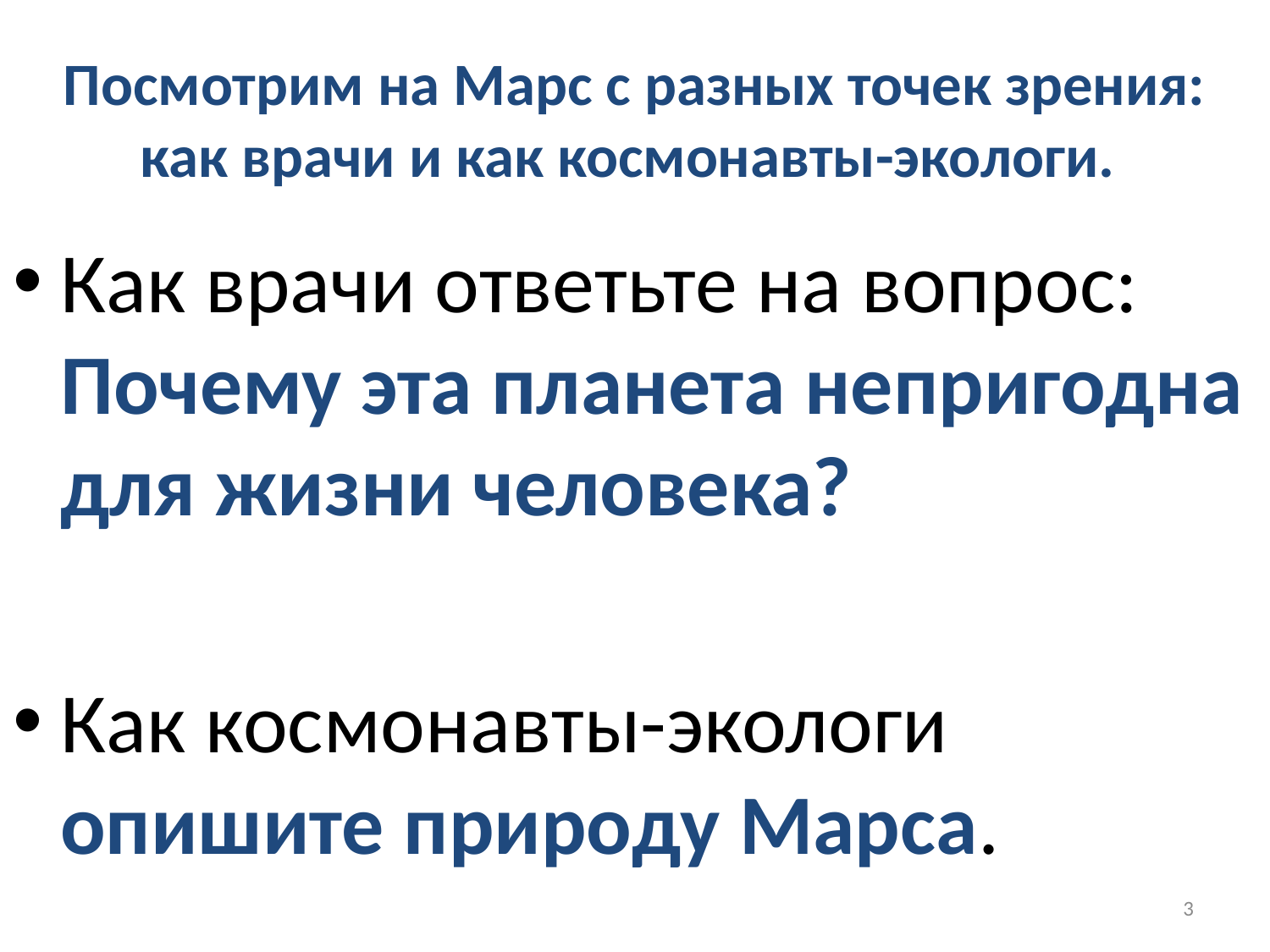

# Посмотрим на Марс с разных точек зрения: как врачи и как космонавты-экологи.
Как врачи ответьте на вопрос: Почему эта планета непригодна для жизни человека?

Как космонавты-экологи опишите природу Марса.
3